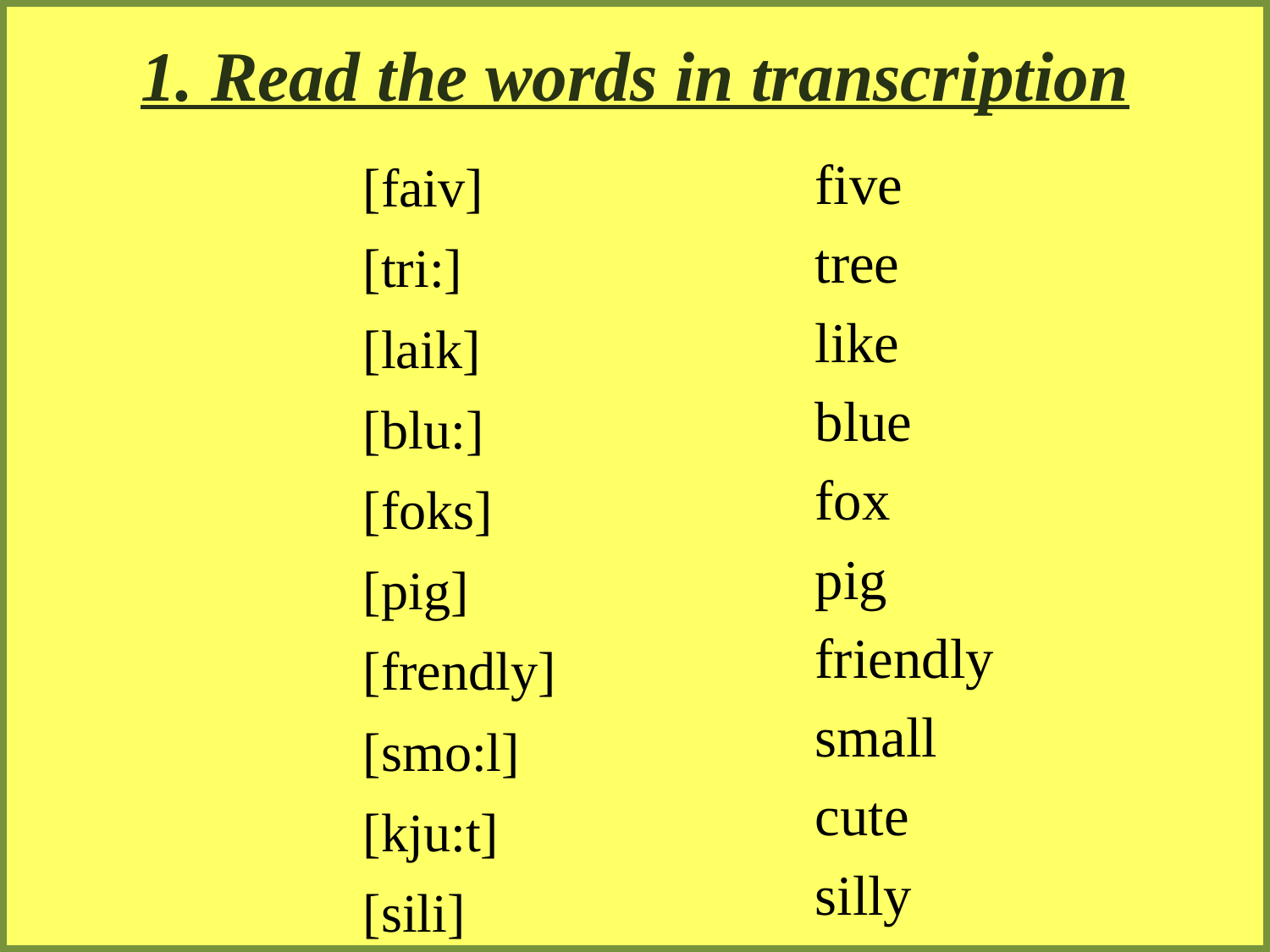

# 1. Read the words in transcription
[faiv]
[tri:]
[laik]
[blu:]
[foks]
[pig]
[frendly]
[smo:l]
[kju:t]
[sili]

five
tree
like
blue
fox
pig
friendly
small
cute
silly